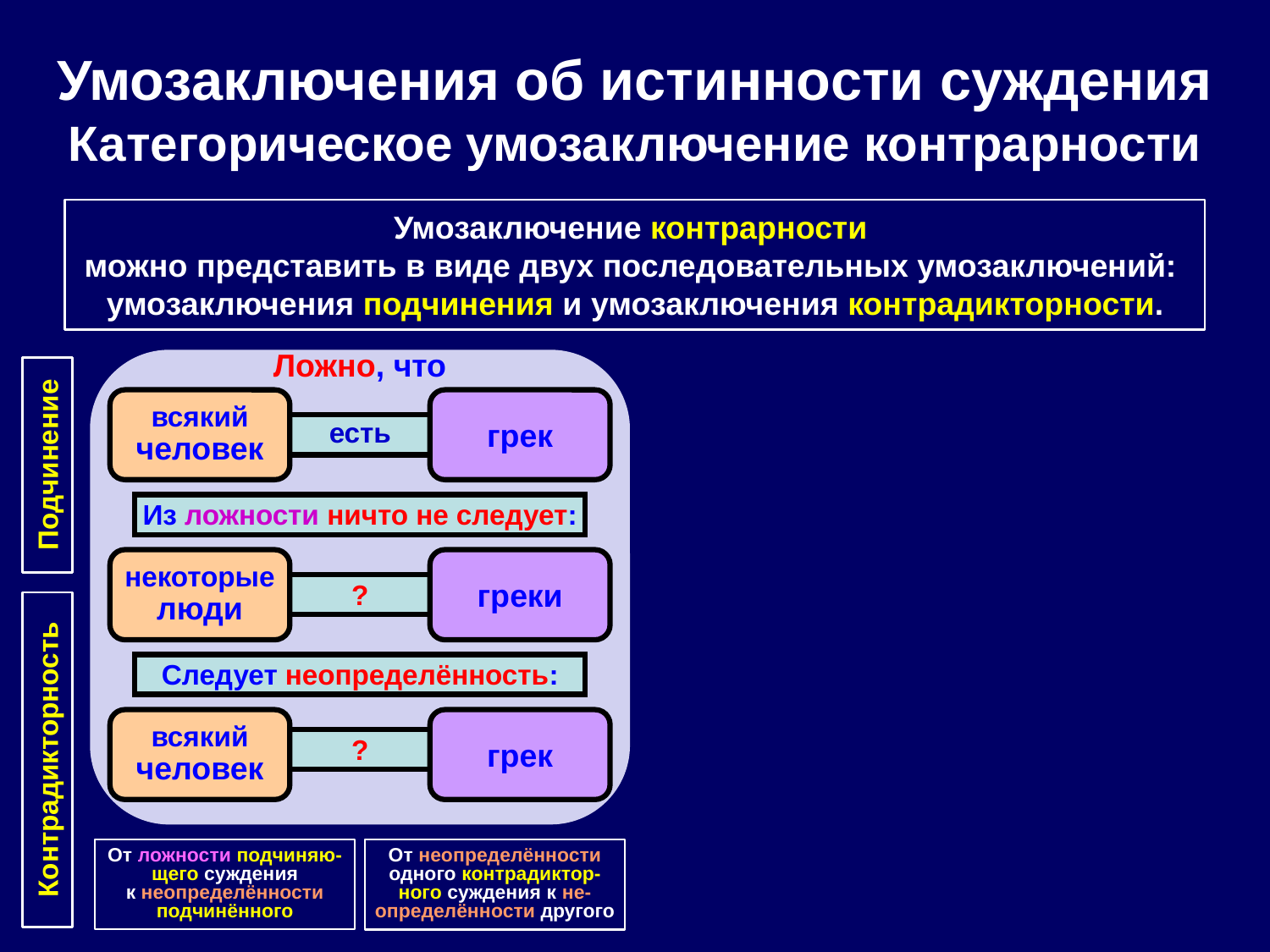

Умозаключения об истинности суждения
Категорическое умозаключение контрарности
Умозаключение контрарности
можно представить в виде двух последовательных умозаключений:
умозаключения подчинения и умозаключения контрадикторности.
Ложно, что
всякий
человек
грек
есть
Подчинение
Из ложности ничто не следует:
некоторые
люди
греки
?
Следует неопределённость:
всякий
человек
грек
?
Контрадикторность
От ложности подчиняю-щего суждения
к неопределённости подчинённого
От неопределённости одного контрадиктор-
ного суждения к не-определённости другого